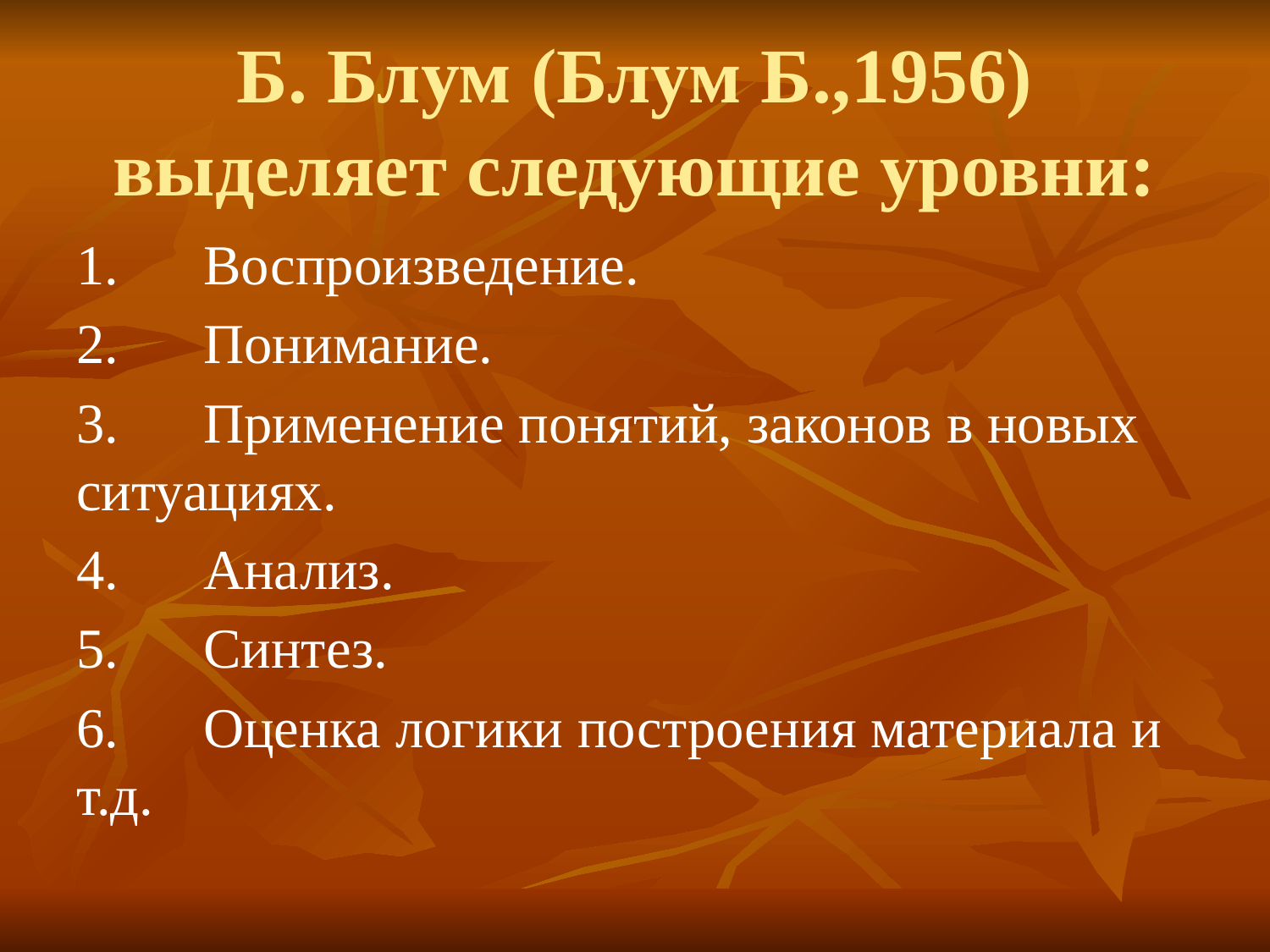

# Б. Блум (Блум Б.,1956) выделяет следующие уровни:
1.	Воспроизведение.
2.	Понимание.
3.	Применение понятий, законов в новых ситуациях.
4.	Анализ.
5.	Синтез.
6.	Оценка логики построения материала и т.д.